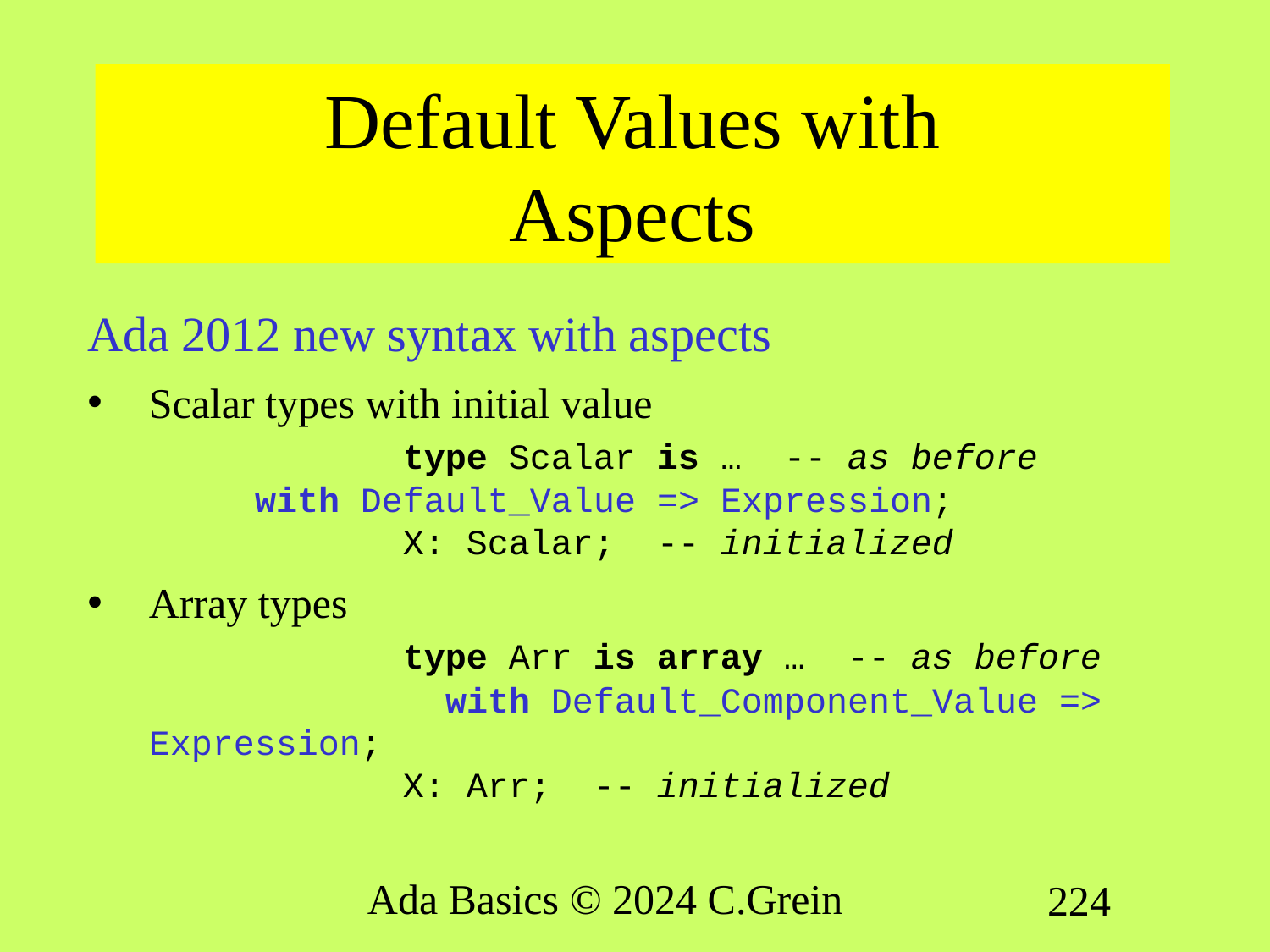

# Default Values with Aspects
Ada 2012 new syntax with aspects
Scalar types with initial value
		type Scalar is …  -- as before
     with Default_Value => Expression;
		X: Scalar;  -- initialized
Array types
		type Arr is array …  -- as before
		  with Default_Component_Value => Expression;
		X: Arr;  -- initialized
Ada Basics © 2024 C.Grein
224